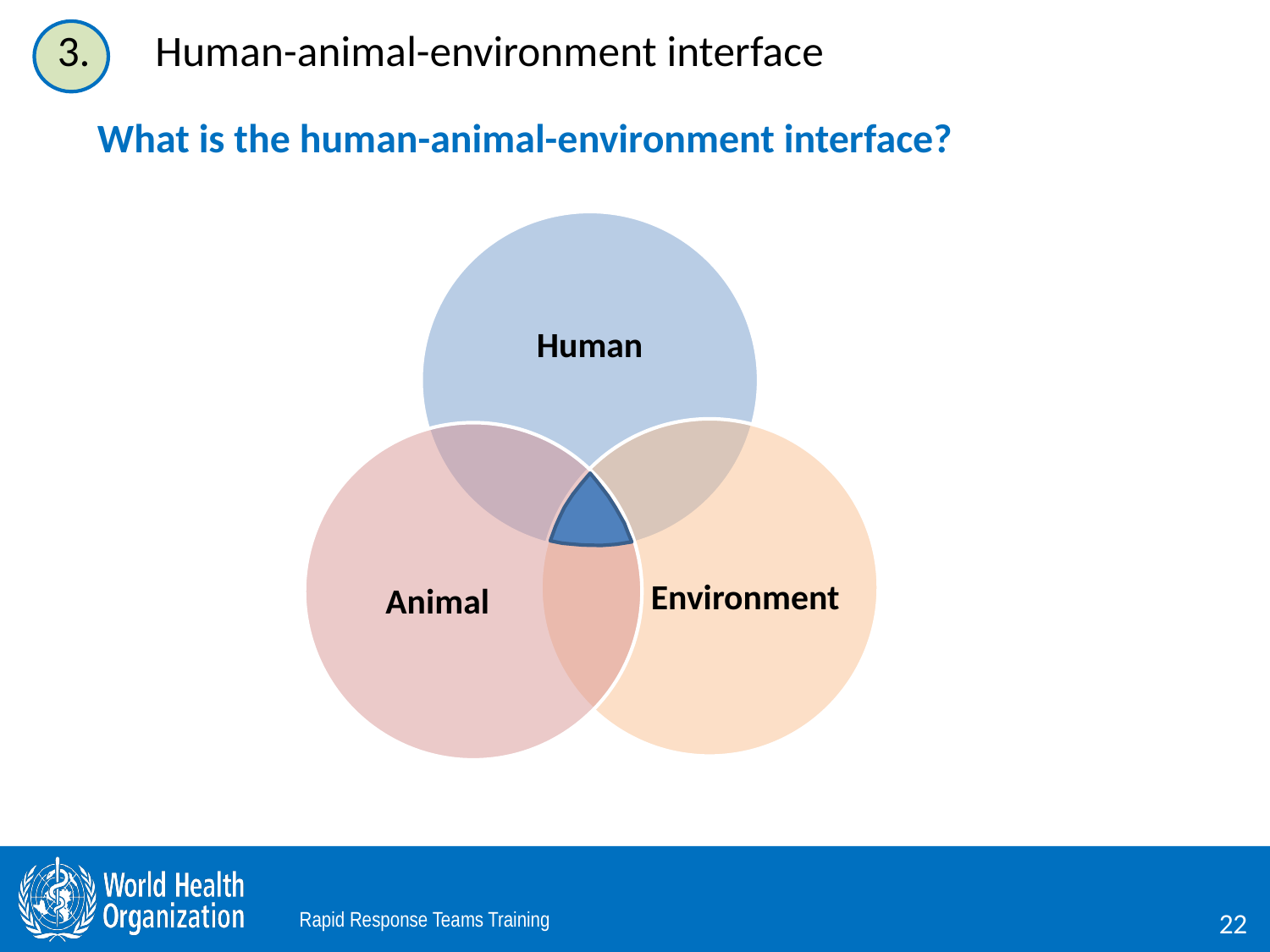

# 3.	Human-animal-environment interface

What is the human-animal-environment interface?

Human

Environment

Animal